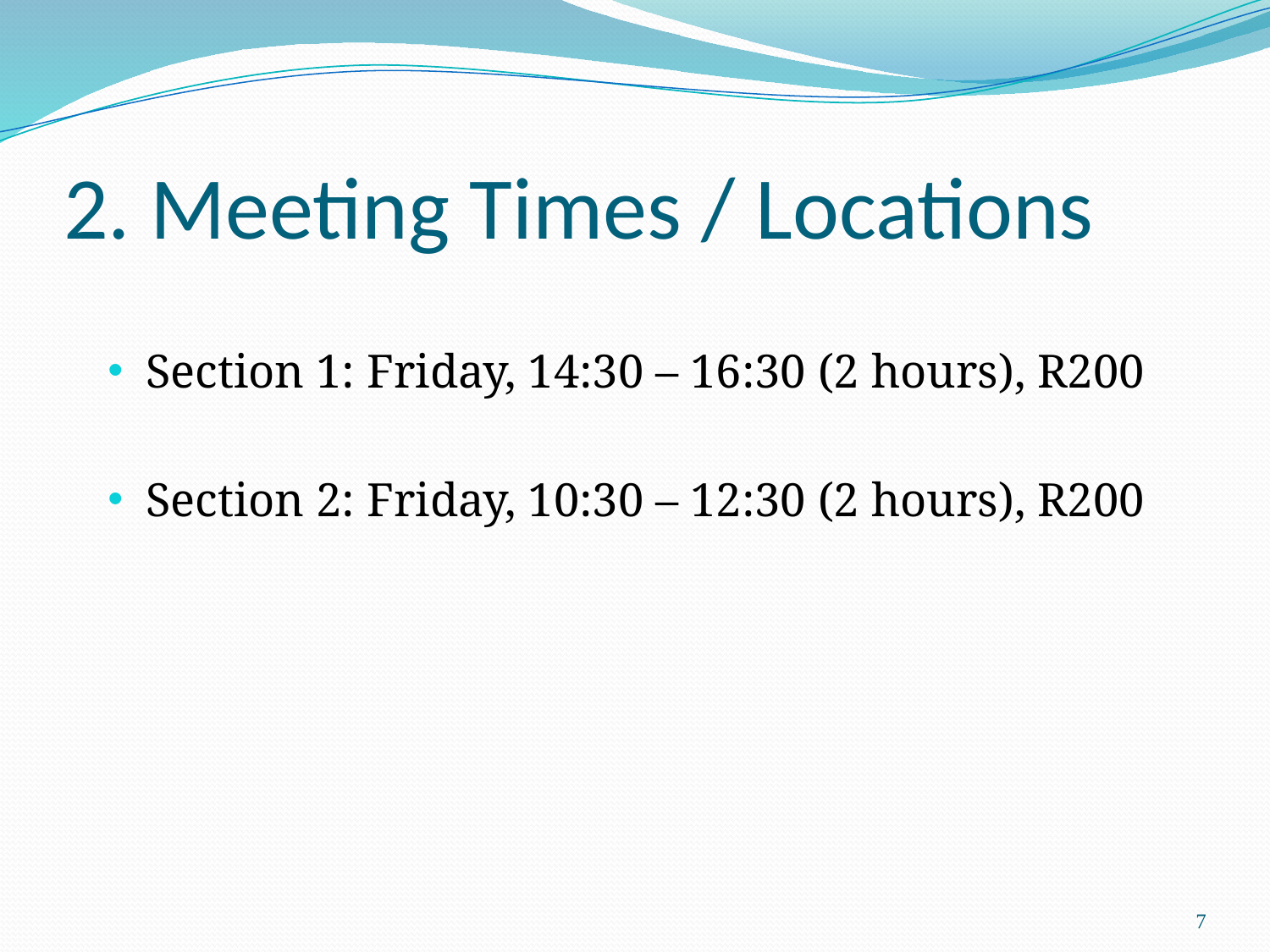

# 2. Meeting Times / Locations
Section 1: Friday, 14:30 – 16:30 (2 hours), R200

Section 2: Friday, 10:30 – 12:30 (2 hours), R200

7